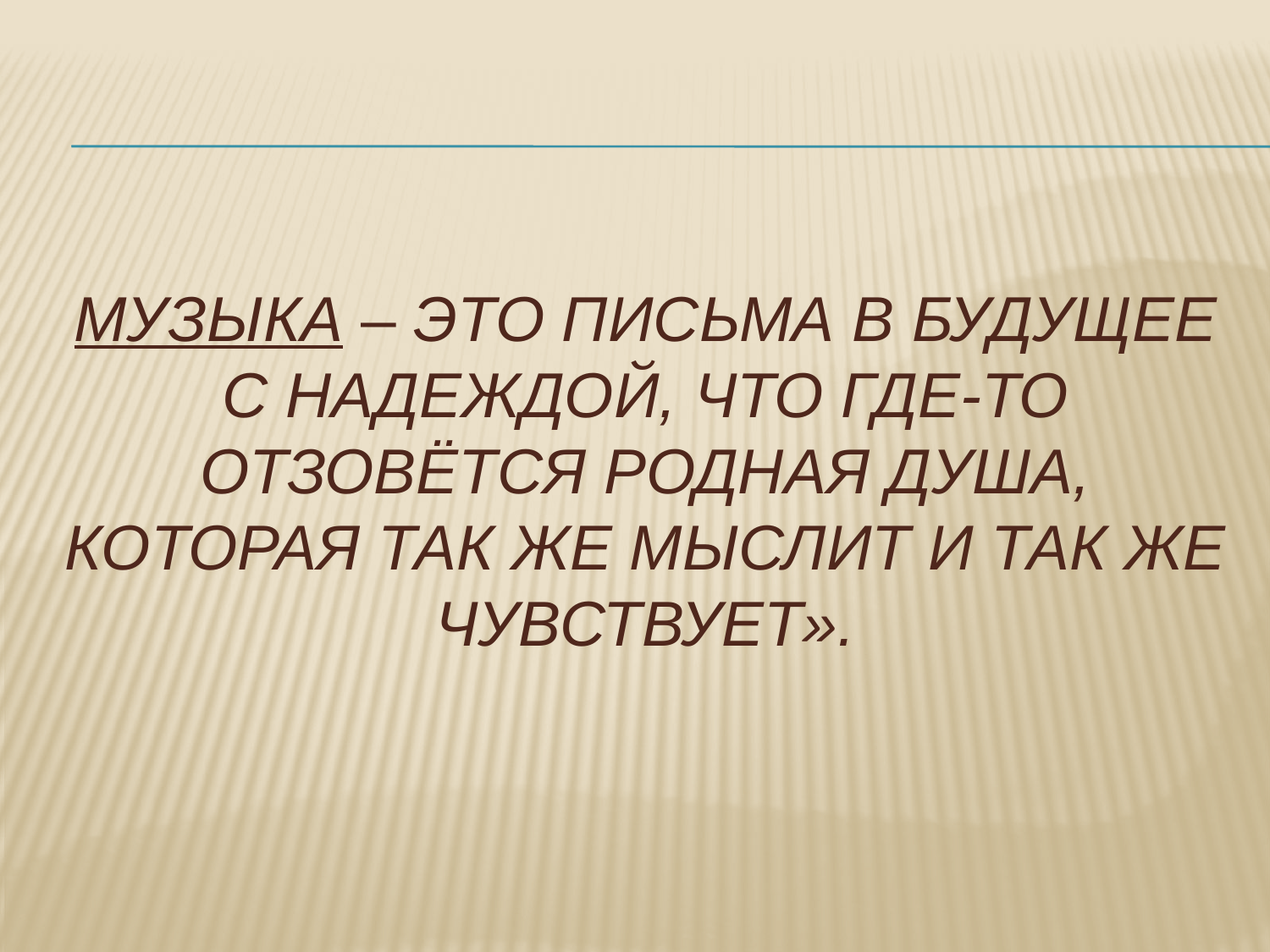

# Музыка – это письма в будущее с надеждой, что где-то отзовётся родная душа, которая так же мыслит и так же чувствует».